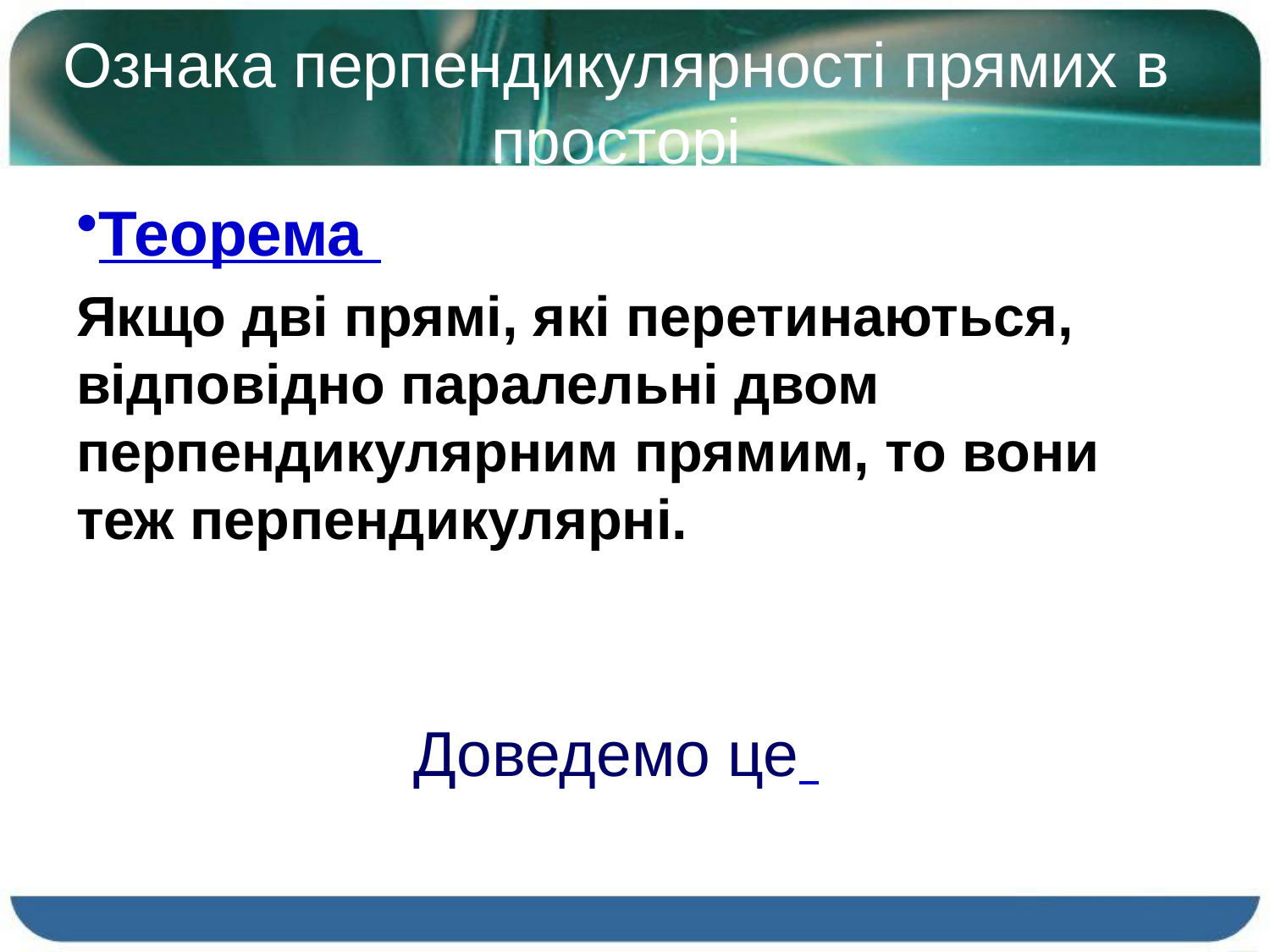

# Ознака перпендикулярності прямих в просторі
Теорема
Якщо дві прямі, які перетинаються, відповідно паралельні двом перпендикулярним прямим, то вони теж перпендикулярні.

Доведемо це